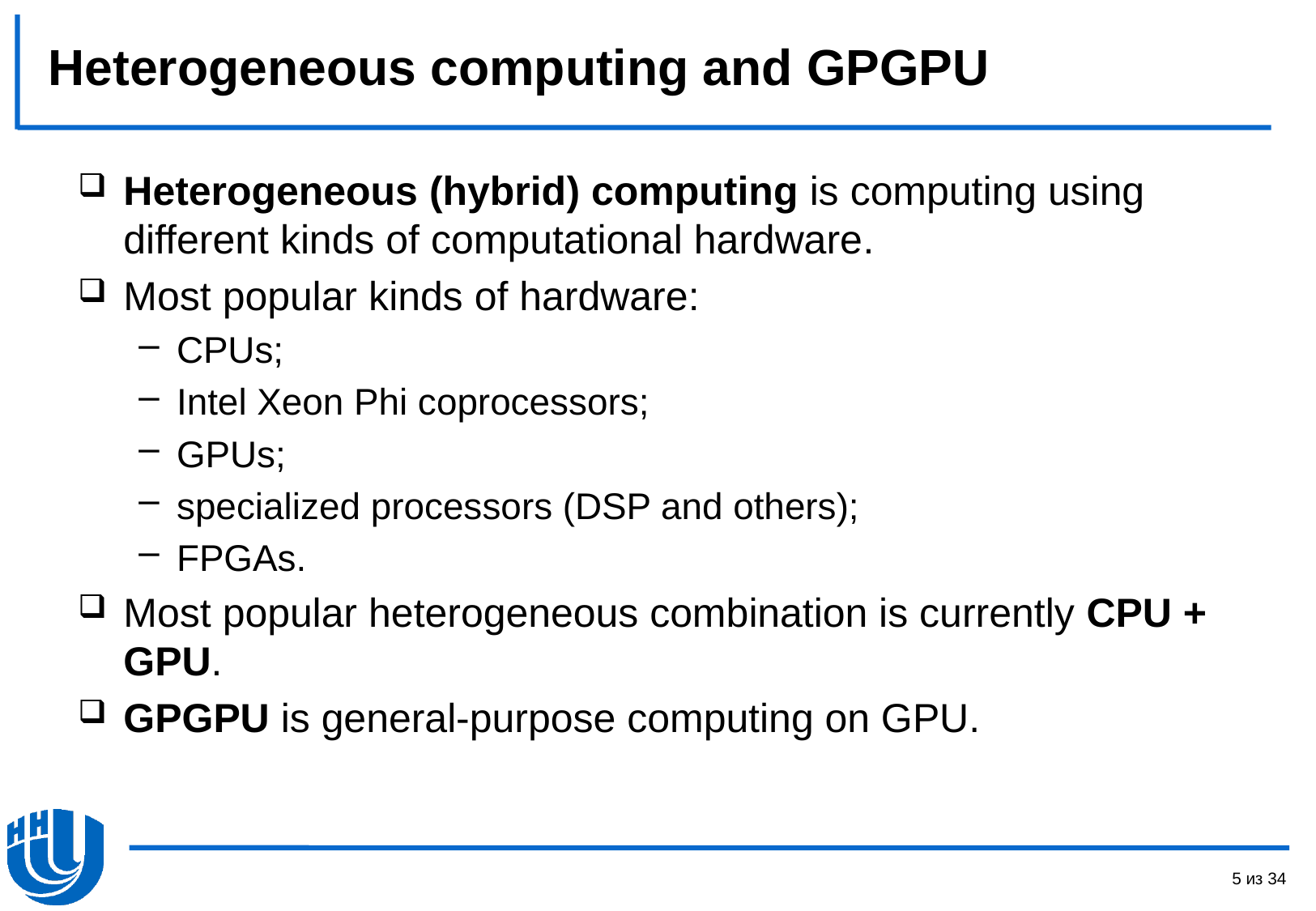

# Heterogeneous computing and GPGPU
Heterogeneous (hybrid) computing is computing using different kinds of computational hardware.
Most popular kinds of hardware:
CPUs;
Intel Xeon Phi coprocessors;
GPUs;
specialized processors (DSP and others);
FPGAs.
Most popular heterogeneous combination is currently CPU + GPU.
GPGPU is general-purpose computing on GPU.
5